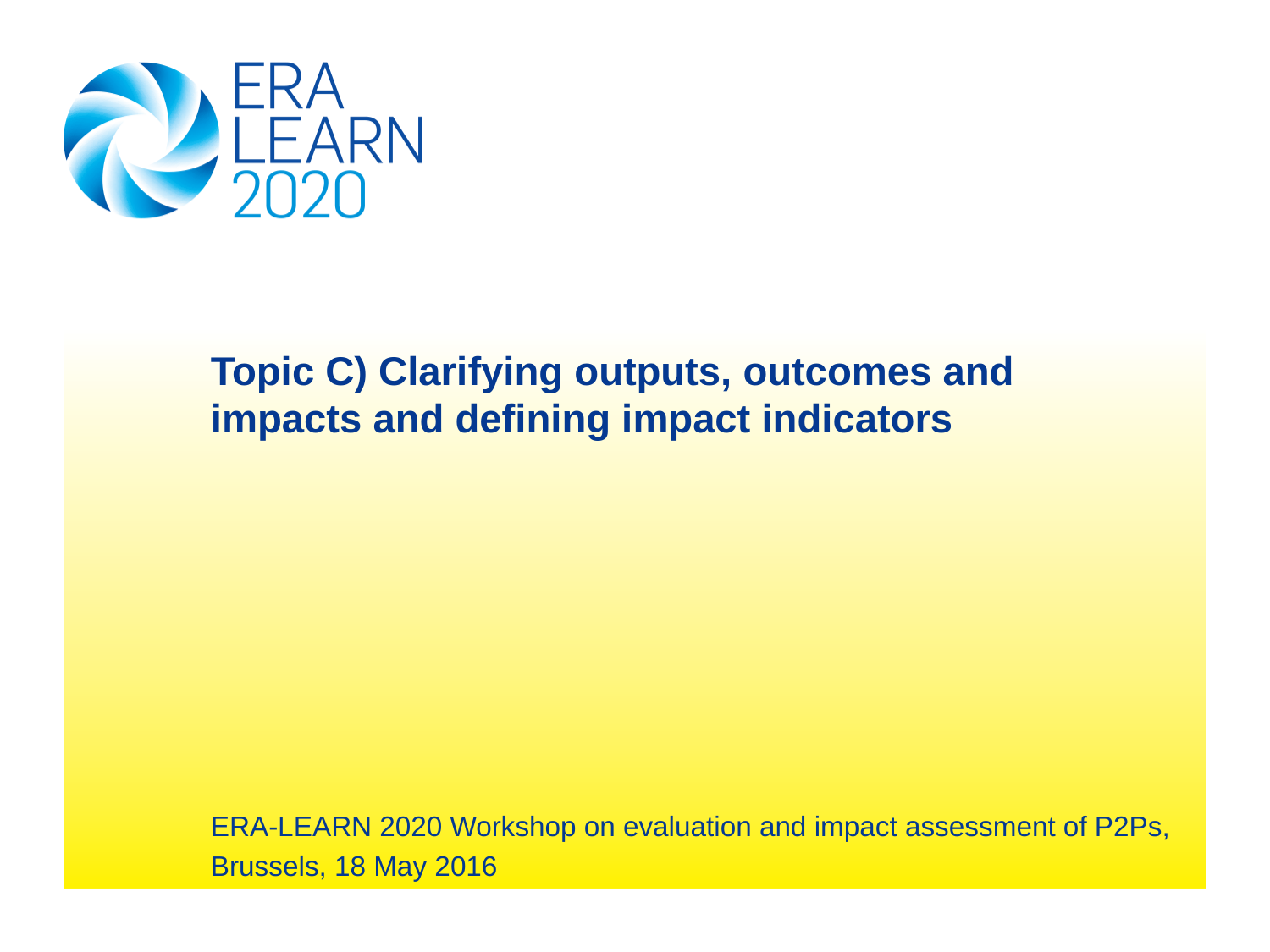

# Topic C) Clarifying outputs, outcomes and impacts and defining impact indicators
ERA-LEARN 2020 Workshop on evaluation and impact assessment of P2Ps,
Brussels, 18 May 2016